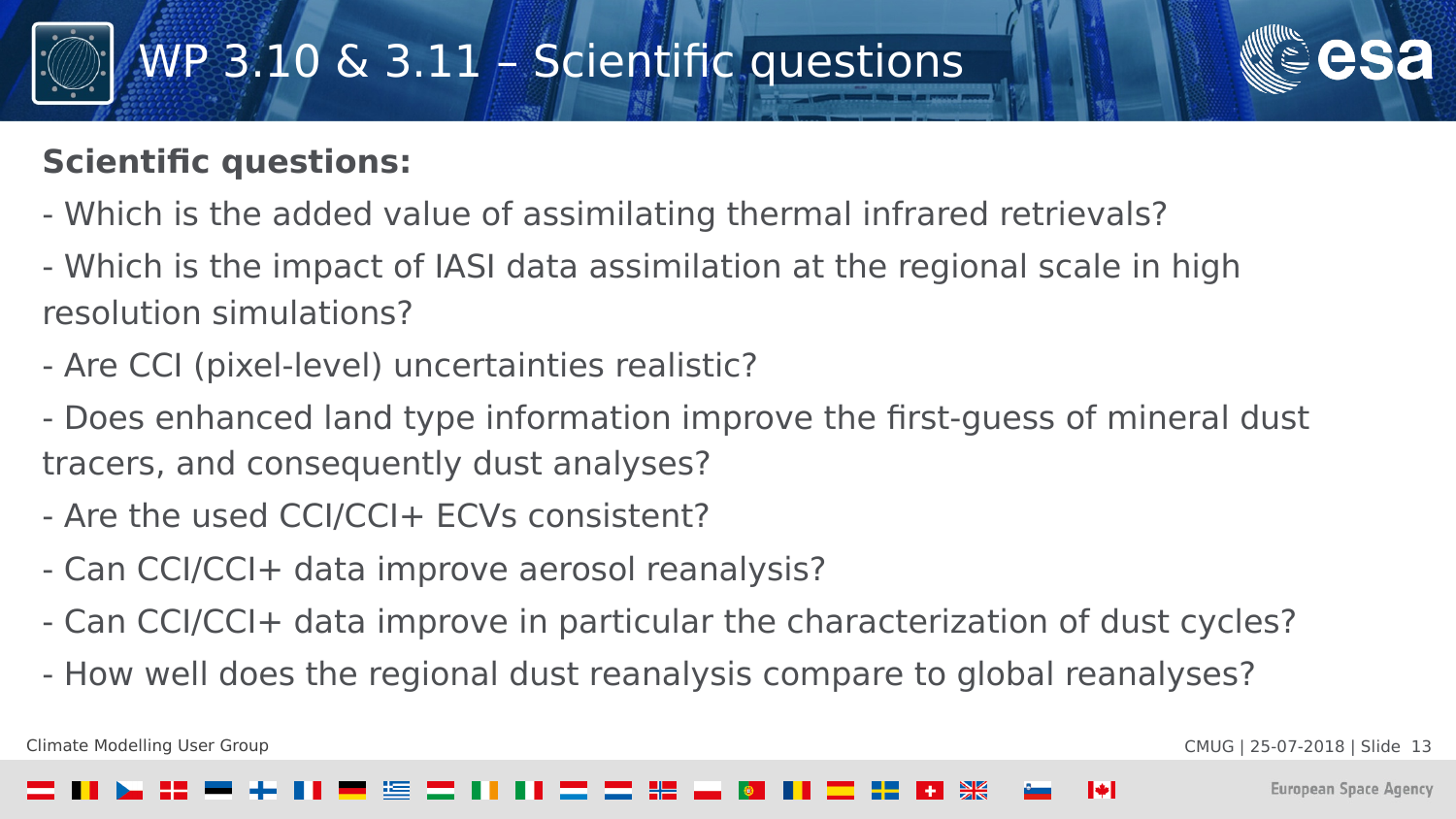

# WP 3.10 & 3.11 – Scientific questions
Scientific questions:
- Which is the added value of assimilating thermal infrared retrievals?
- Which is the impact of IASI data assimilation at the regional scale in high resolution simulations?
- Are CCI (pixel-level) uncertainties realistic?
- Does enhanced land type information improve the first-guess of mineral dust tracers, and consequently dust analyses?
- Are the used CCI/CCI+ ECVs consistent?
- Can CCI/CCI+ data improve aerosol reanalysis?
- Can CCI/CCI+ data improve in particular the characterization of dust cycles?
- How well does the regional dust reanalysis compare to global reanalyses?